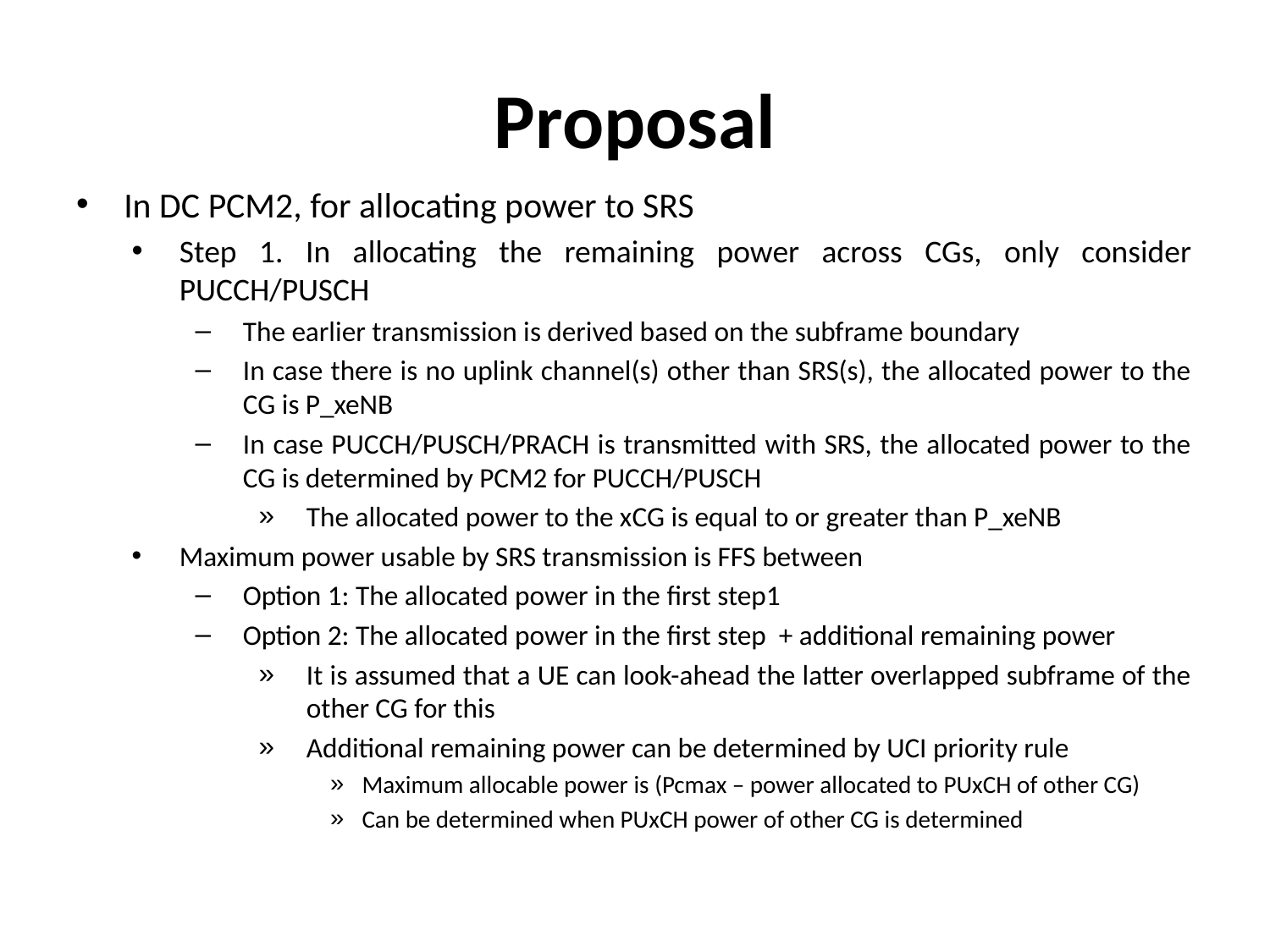

# Proposal
In DC PCM2, for allocating power to SRS
Step 1. In allocating the remaining power across CGs, only consider PUCCH/PUSCH
The earlier transmission is derived based on the subframe boundary
In case there is no uplink channel(s) other than SRS(s), the allocated power to the CG is P_xeNB
In case PUCCH/PUSCH/PRACH is transmitted with SRS, the allocated power to the CG is determined by PCM2 for PUCCH/PUSCH
The allocated power to the xCG is equal to or greater than P_xeNB
Maximum power usable by SRS transmission is FFS between
Option 1: The allocated power in the first step1
Option 2: The allocated power in the first step  + additional remaining power
It is assumed that a UE can look-ahead the latter overlapped subframe of the other CG for this
Additional remaining power can be determined by UCI priority rule
Maximum allocable power is (Pcmax – power allocated to PUxCH of other CG)
Can be determined when PUxCH power of other CG is determined